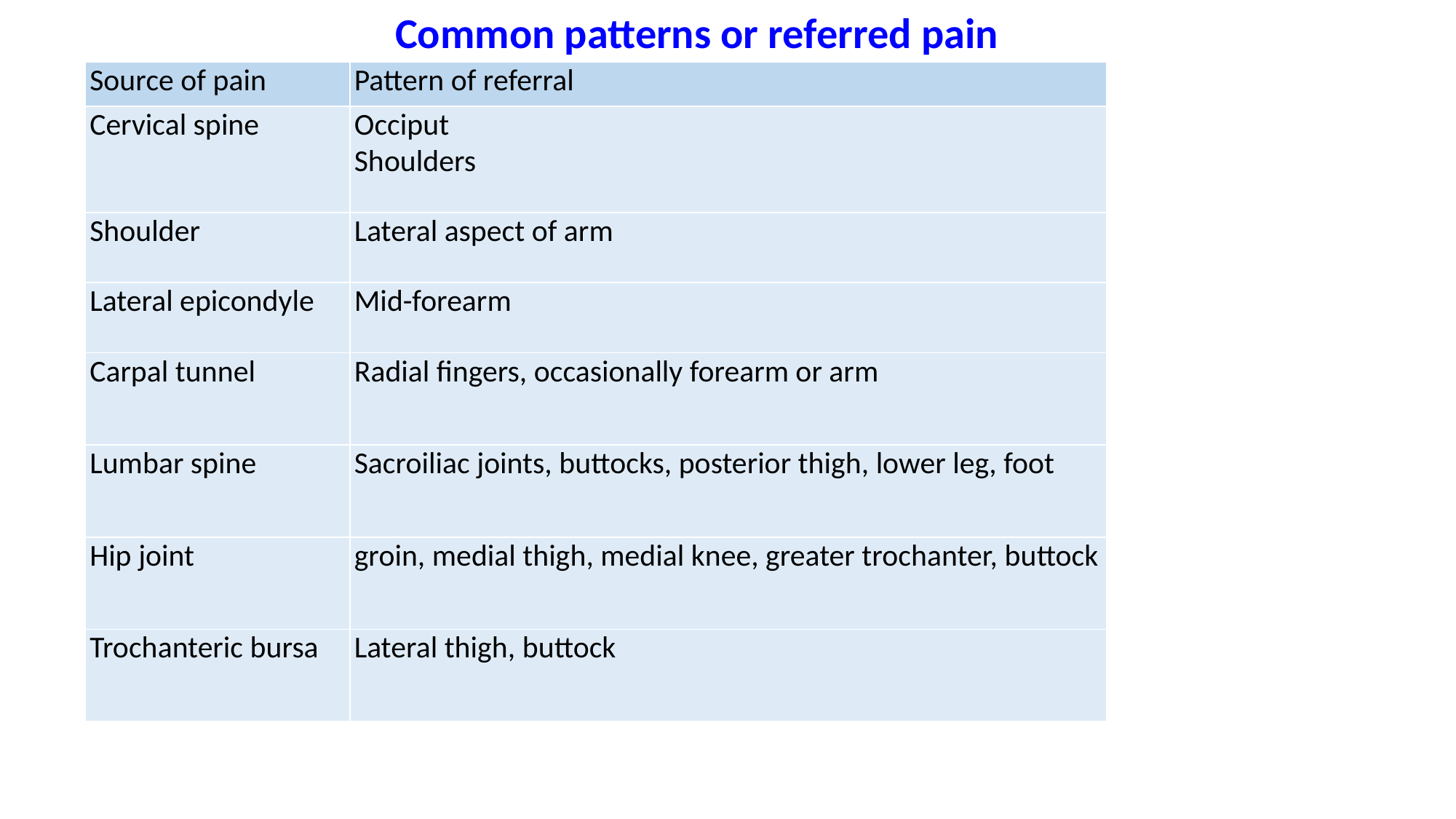

Common patterns or referred pain
| Source of pain | Pattern of referral |
| --- | --- |
| Cervical spine | Occiput Shoulders |
| Shoulder | Lateral aspect of arm |
| Lateral epicondyle | Mid-forearm |
| Carpal tunnel | Radial fingers, occasionally forearm or arm |
| Lumbar spine | Sacroiliac joints, buttocks, posterior thigh, lower leg, foot |
| Hip joint | groin, medial thigh, medial knee, greater trochanter, buttock |
| Trochanteric bursa | Lateral thigh, buttock |